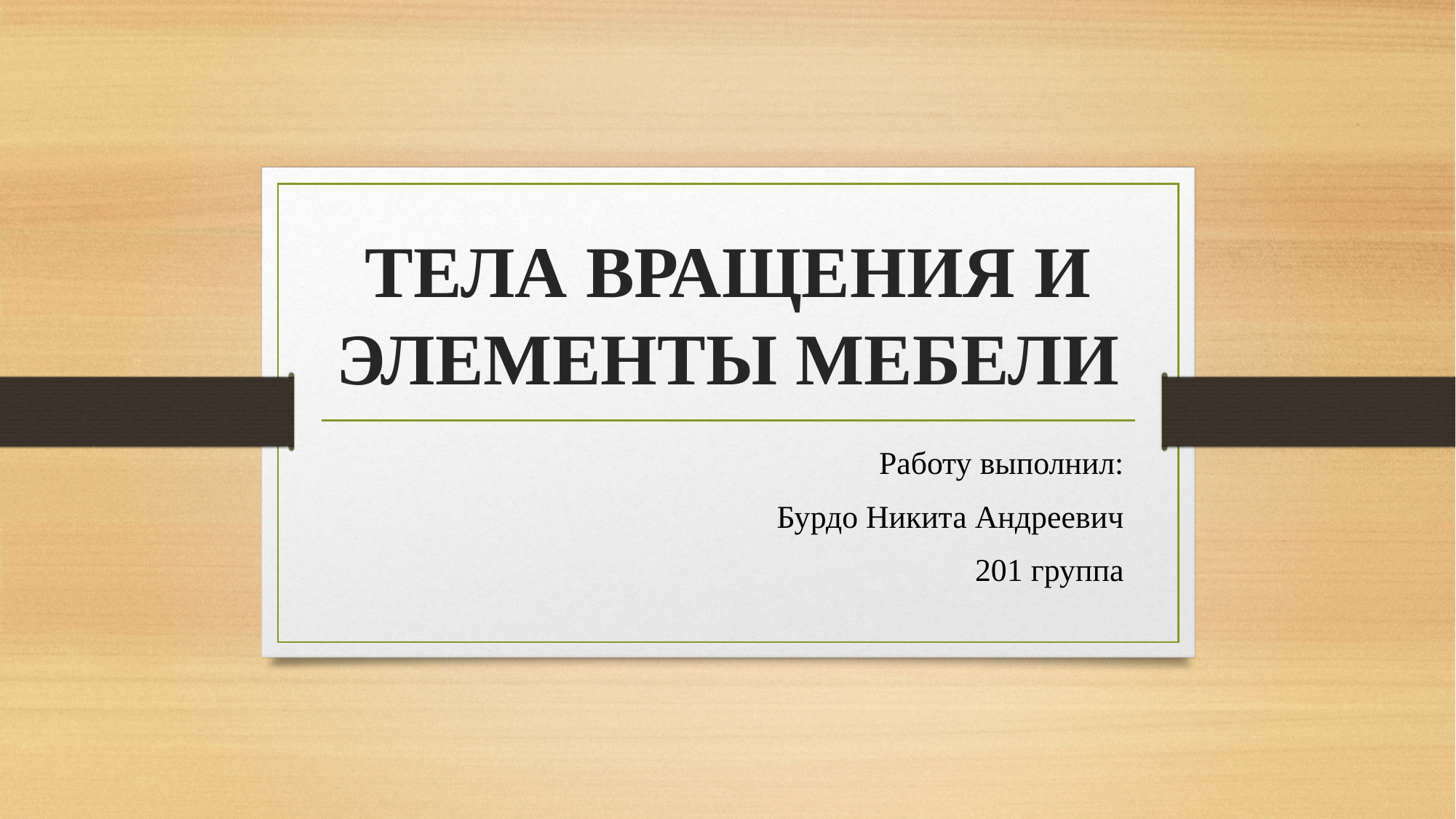

# ТЕЛА ВРАЩЕНИЯ И ЭЛЕМЕНТЫ МЕБЕЛИ
Работу выполнил:
Бурдо Никита Андреевич
201 группа